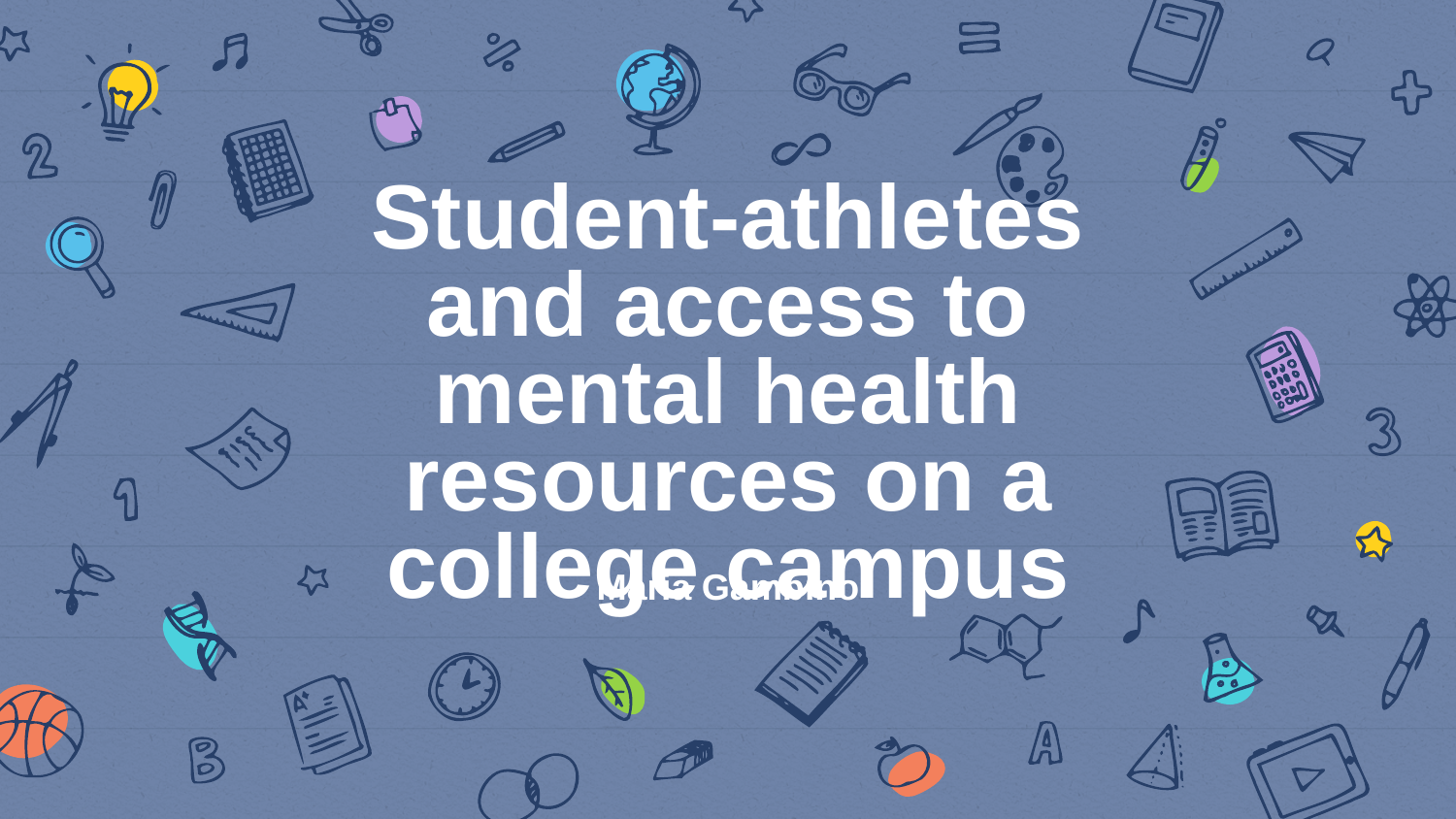

# Student-athletes and access to mental health resources on a college campus
Maria Gambino